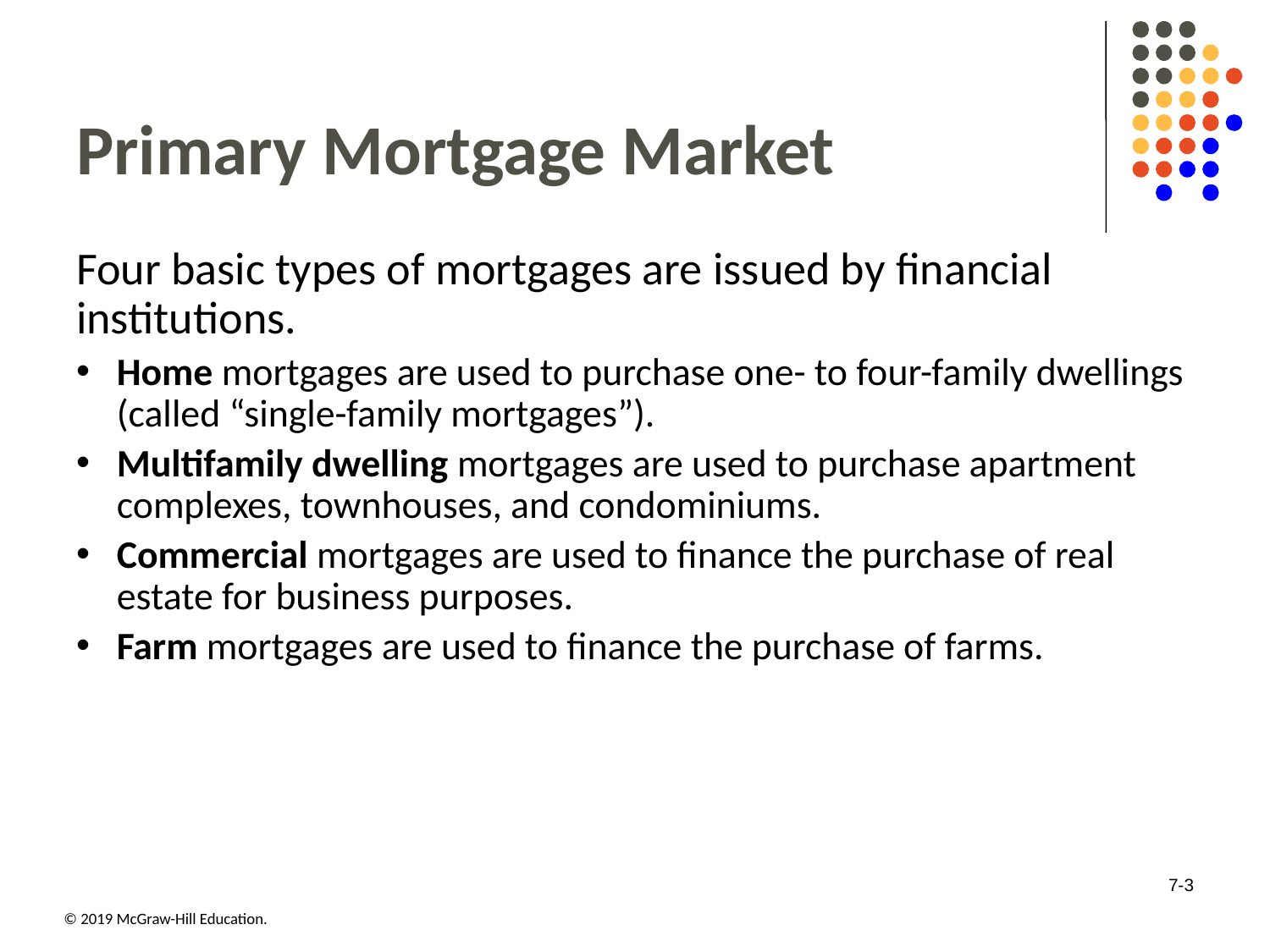

# Primary Mortgage Market
Four basic types of mortgages are issued by financial institutions.
Home mortgages are used to purchase one- to four-family dwellings (called “single-family mortgages”).
Multifamily dwelling mortgages are used to purchase apartment complexes, townhouses, and condominiums.
Commercial mortgages are used to finance the purchase of real estate for business purposes.
Farm mortgages are used to finance the purchase of farms.
7-3